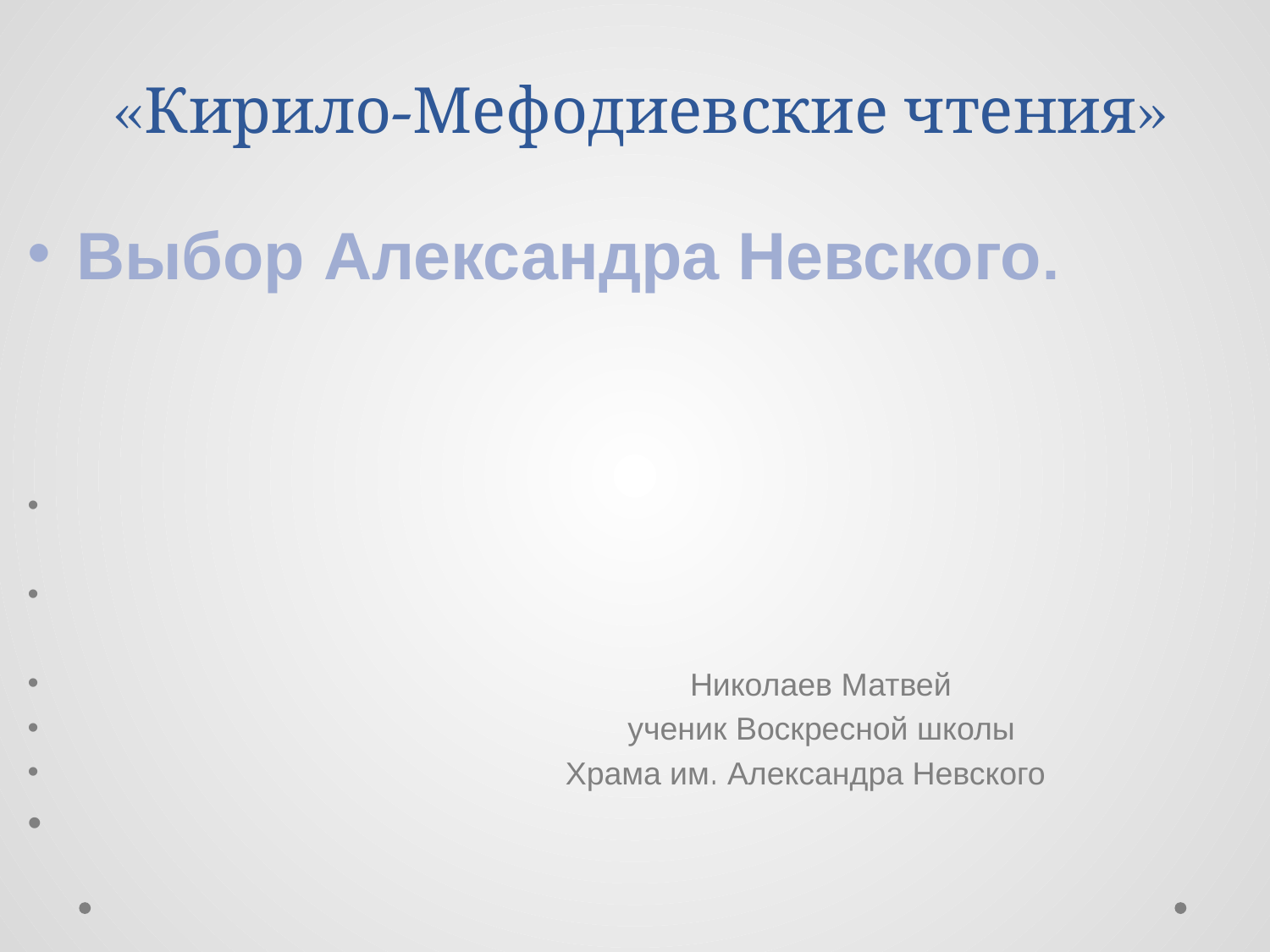

# «Кирило-Мефодиевские чтения»
Выбор Александра Невского.

                                                                     Николаев Матвей
                                                              ученик Воскресной школы
                                                       Храма им. Александра Невского